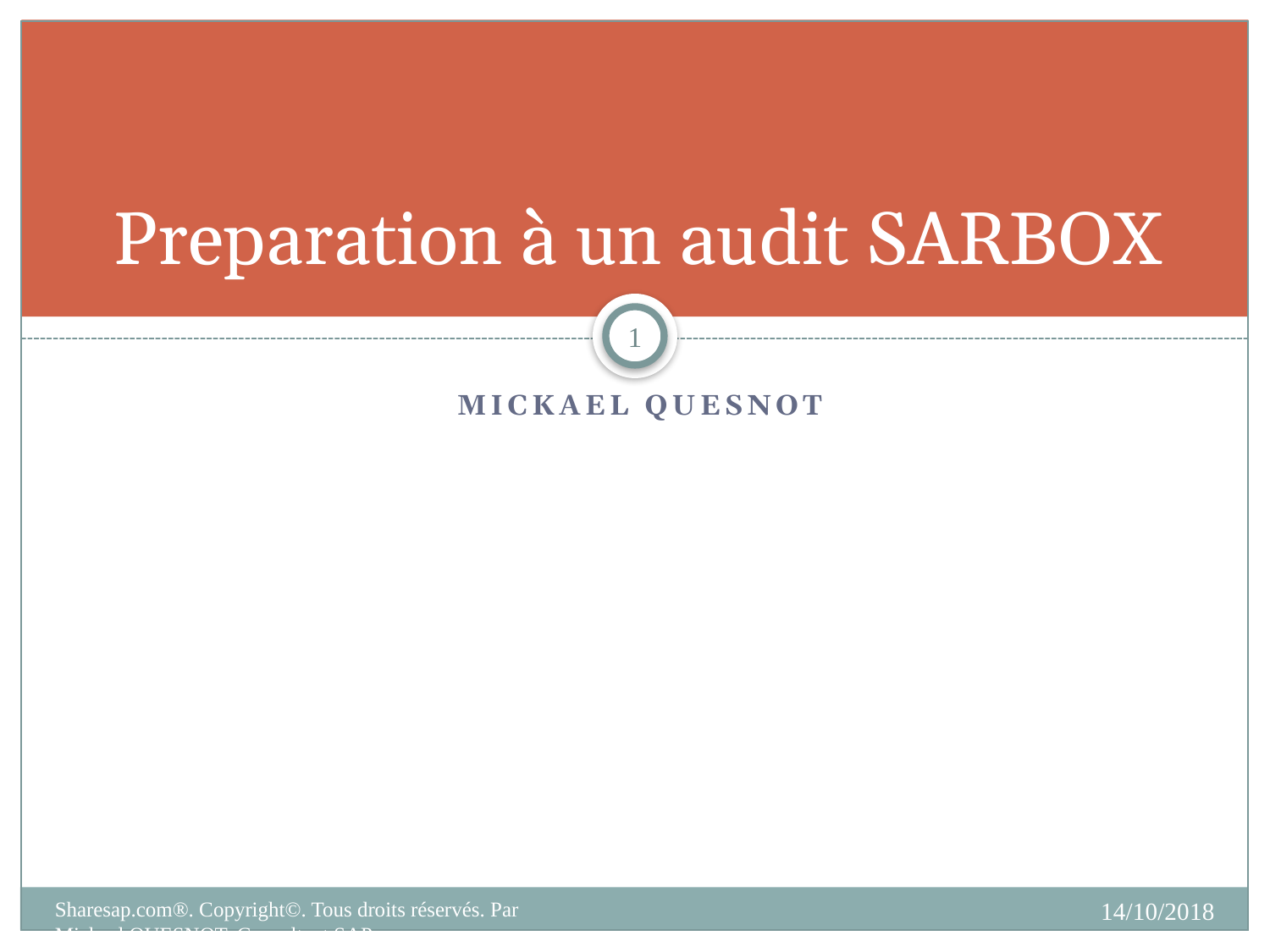

# Preparation à un audit SARBOX
1
Mickael QUESNOT
14/10/2018
Sharesap.com®. Copyright©. Tous droits réservés. Par Mickael QUESNOT, Consultant SAP